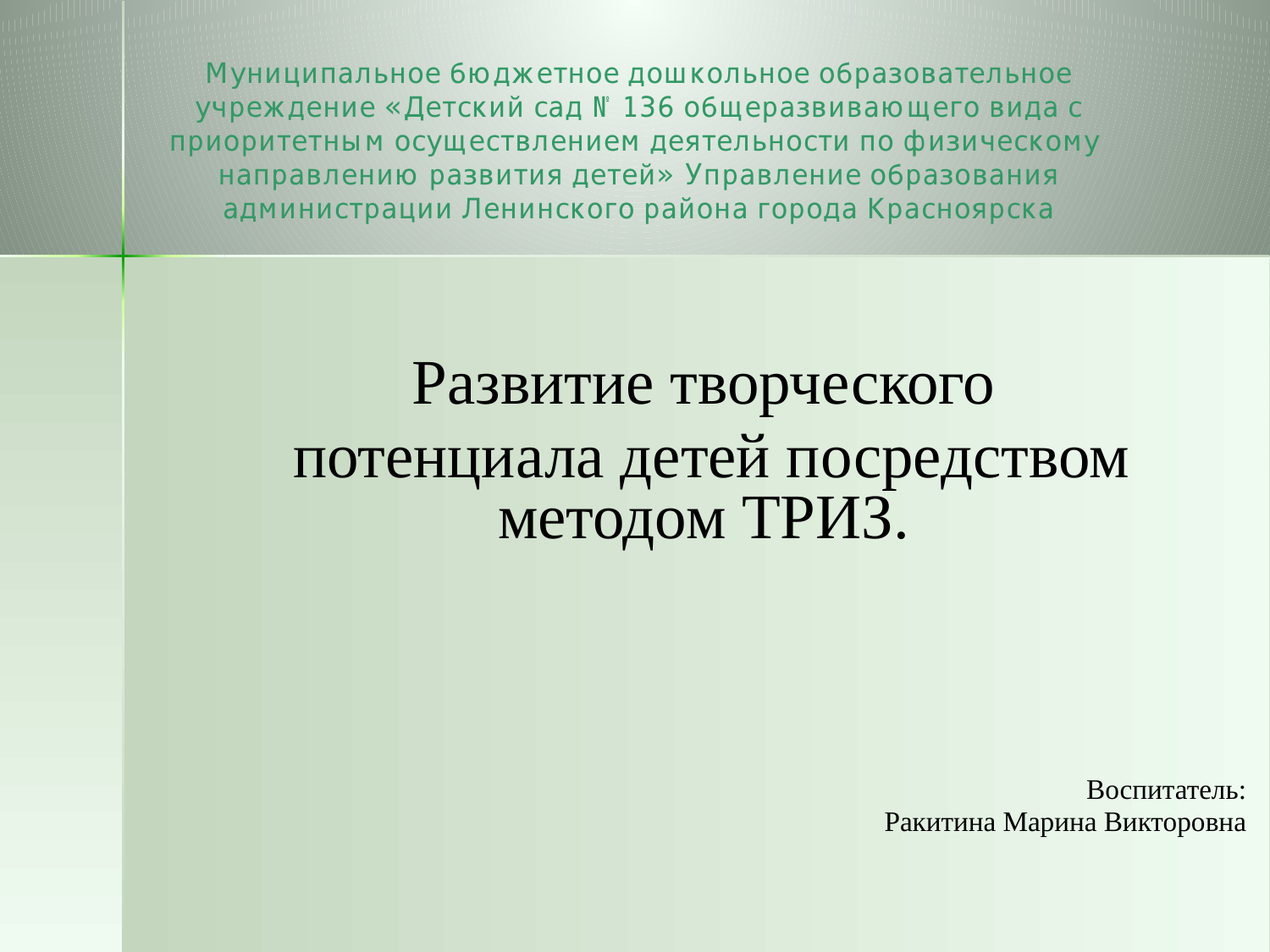

# Муниципальное бюджетное дошкольное образовательное учреждение «Детский сад № 136 общеразвивающего вида с приоритетным осуществлением деятельности по физическому  направлению развития детей» Управление образования администрации Ленинского района города Красноярска
Развитие творческого
 потенциала детей посредством методом ТРИЗ.

 Воспитатель:
Ракитина Марина Викторовна